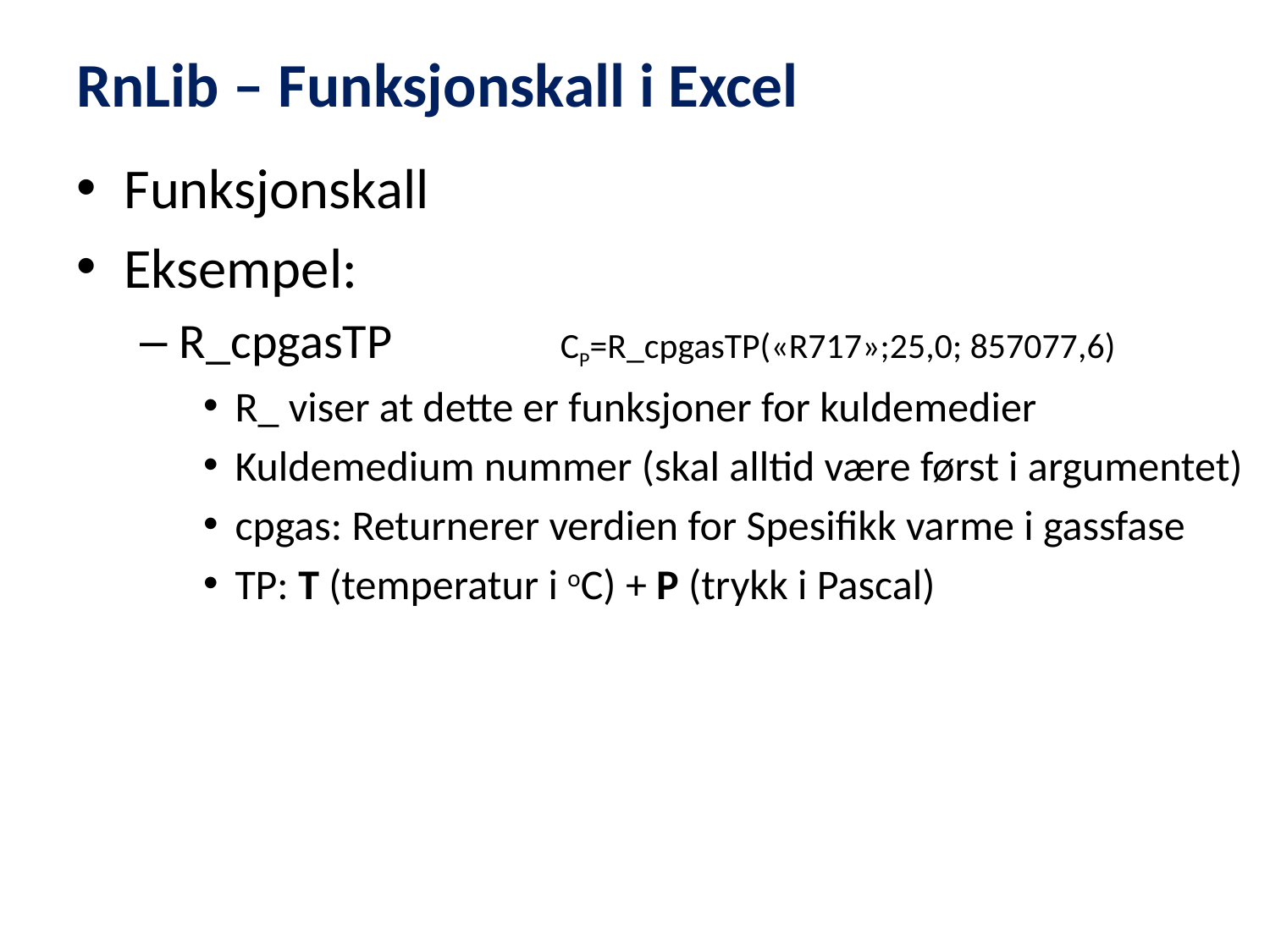

# RnLib – Funksjonskall i Excel
Funksjonskall
Eksempel:
R_cpgasTP		CP=R_cpgasTP(«R717»;25,0; 857077,6)
R_ viser at dette er funksjoner for kuldemedier
Kuldemedium nummer (skal alltid være først i argumentet)
cpgas: Returnerer verdien for Spesifikk varme i gassfase
TP: T (temperatur i oC) + P (trykk i Pascal)